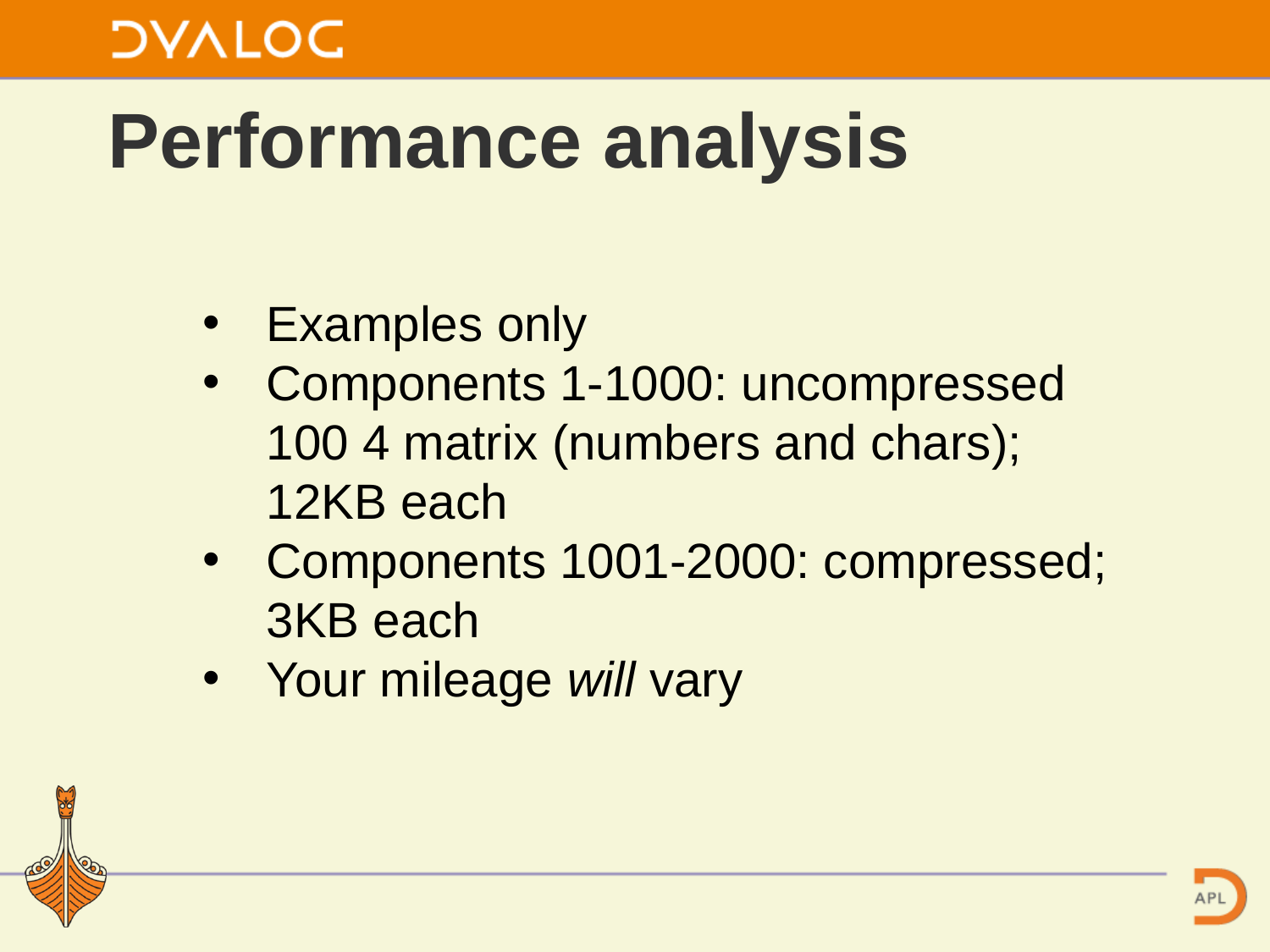

# Performance analysis
Examples only
Components 1-1000: uncompressed 100 4 matrix (numbers and chars); 12KB each
Components 1001-2000: compressed; 3KB each
Your mileage will vary